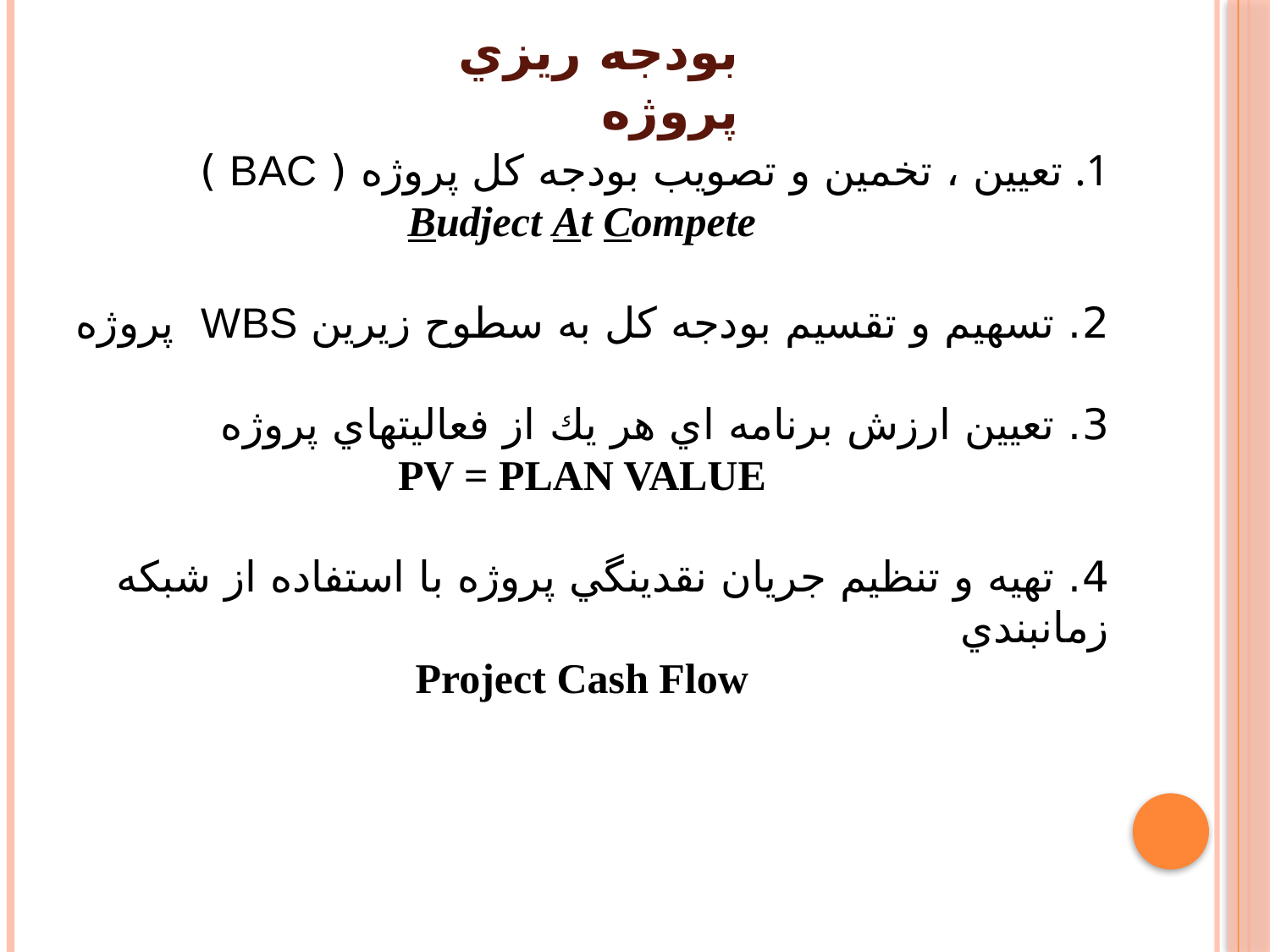

بودجه ريزي پروژه
1. تعيين ، تخمين و تصويب بودجه كل پروژه ( BAC )
Budject At Compete

2. تسهيم و تقسيم بودجه كل به سطوح زيرين WBS  پروژه

3. تعيين ارزش برنامه اي هر يك از فعاليتهاي پروژه
PV = PLAN VALUE

4. تهيه و تنظيم جريان نقدينگي پروژه با استفاده از شبكه زمانبندي
Project Cash Flow